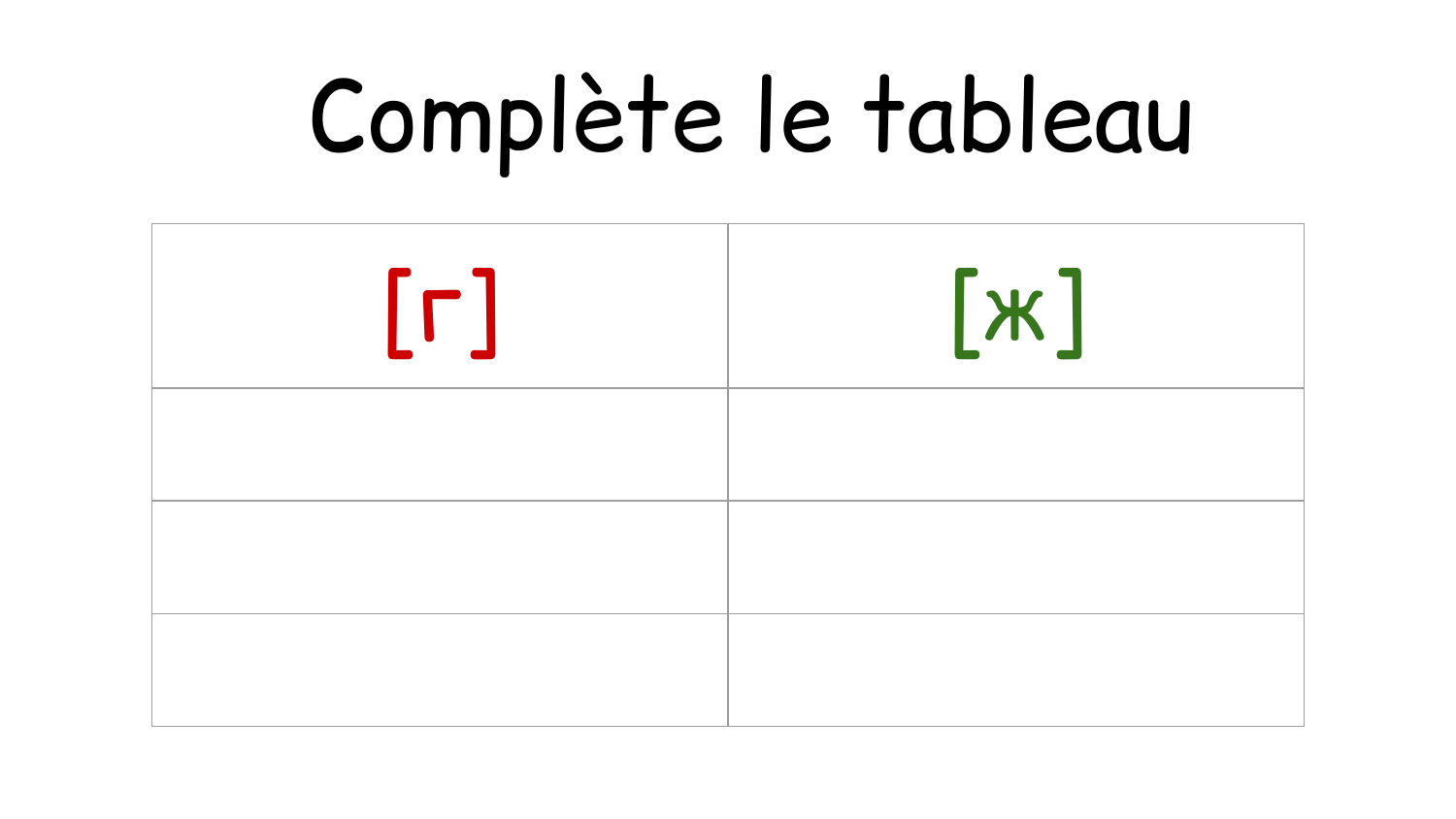

Complète le tableau
| [г] | [ж] |
| --- | --- |
|  |  |
|  |  |
|  |  |